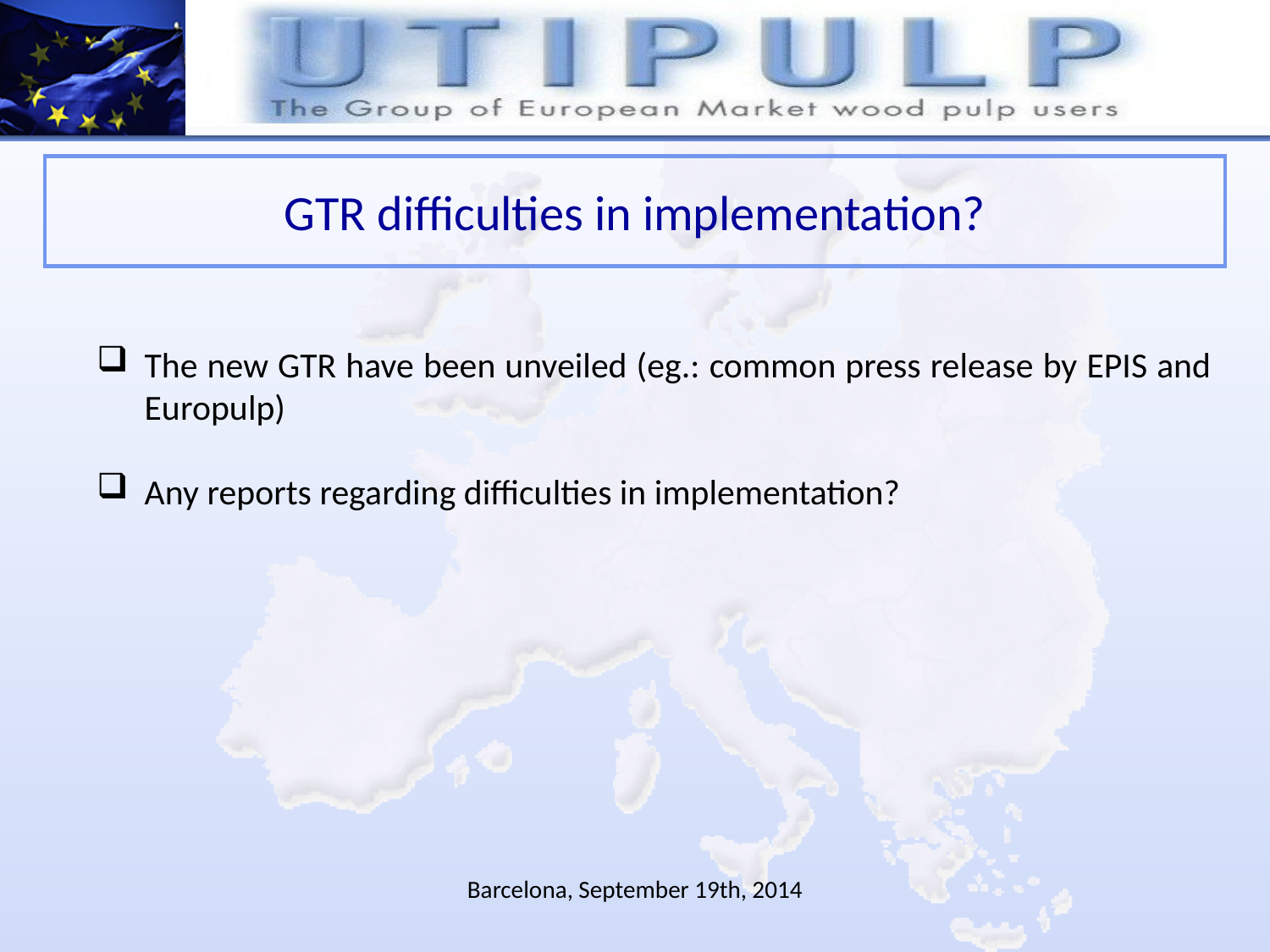

# GTR difficulties in implementation?
The new GTR have been unveiled (eg.: common press release by EPIS and Europulp)

Any reports regarding difficulties in implementation?

Barcelona, September 19th, 2014